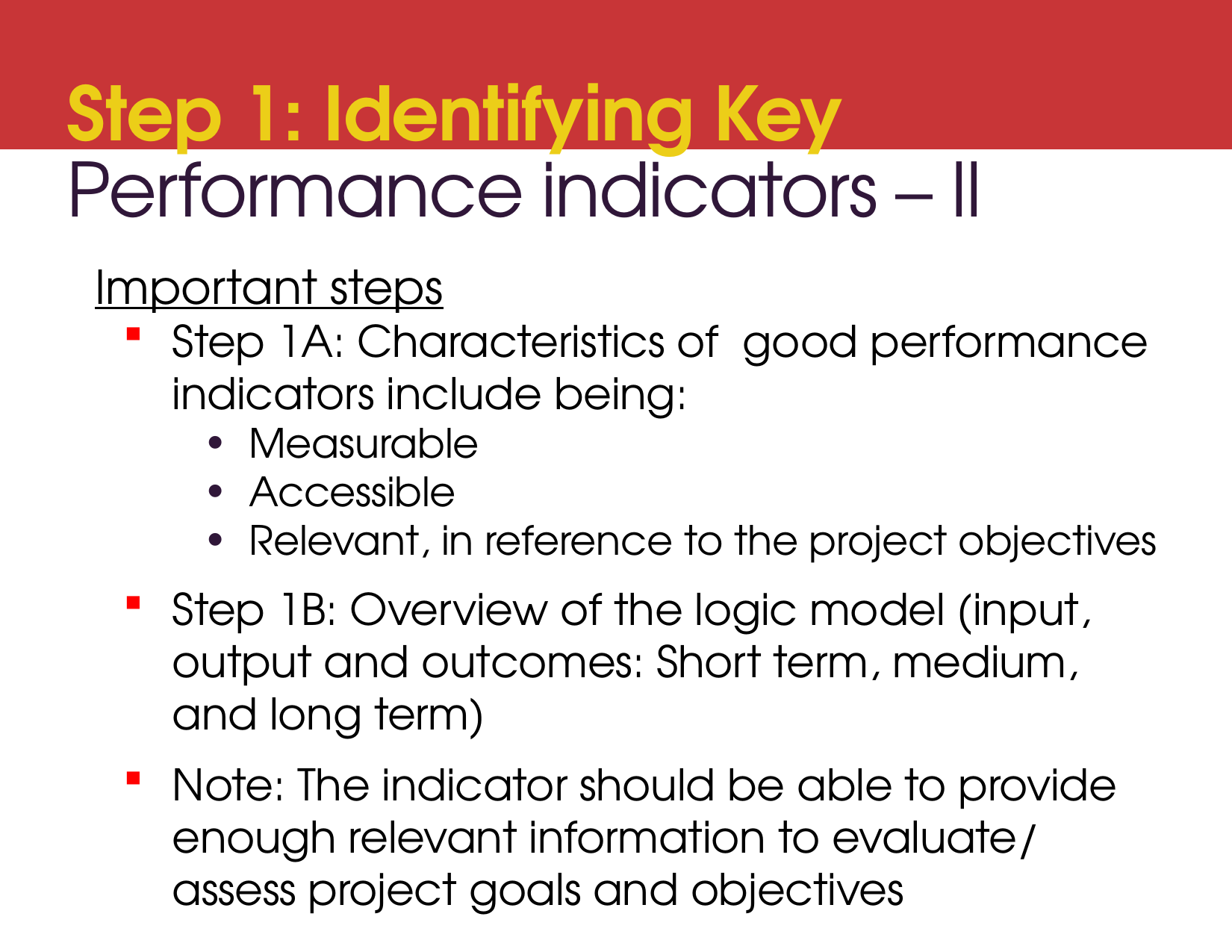

#
Step 1: Identifying Key Performance indicators – II
Important steps
Step 1A: Characteristics of  good performance indicators include being:
Measurable
Accessible
Relevant, in reference to the project objectives
Step 1B: Overview of the logic model (input, output and outcomes: Short term, medium, and long term)
Note: The indicator should be able to provide enough relevant information to evaluate/
assess project goals and objectives